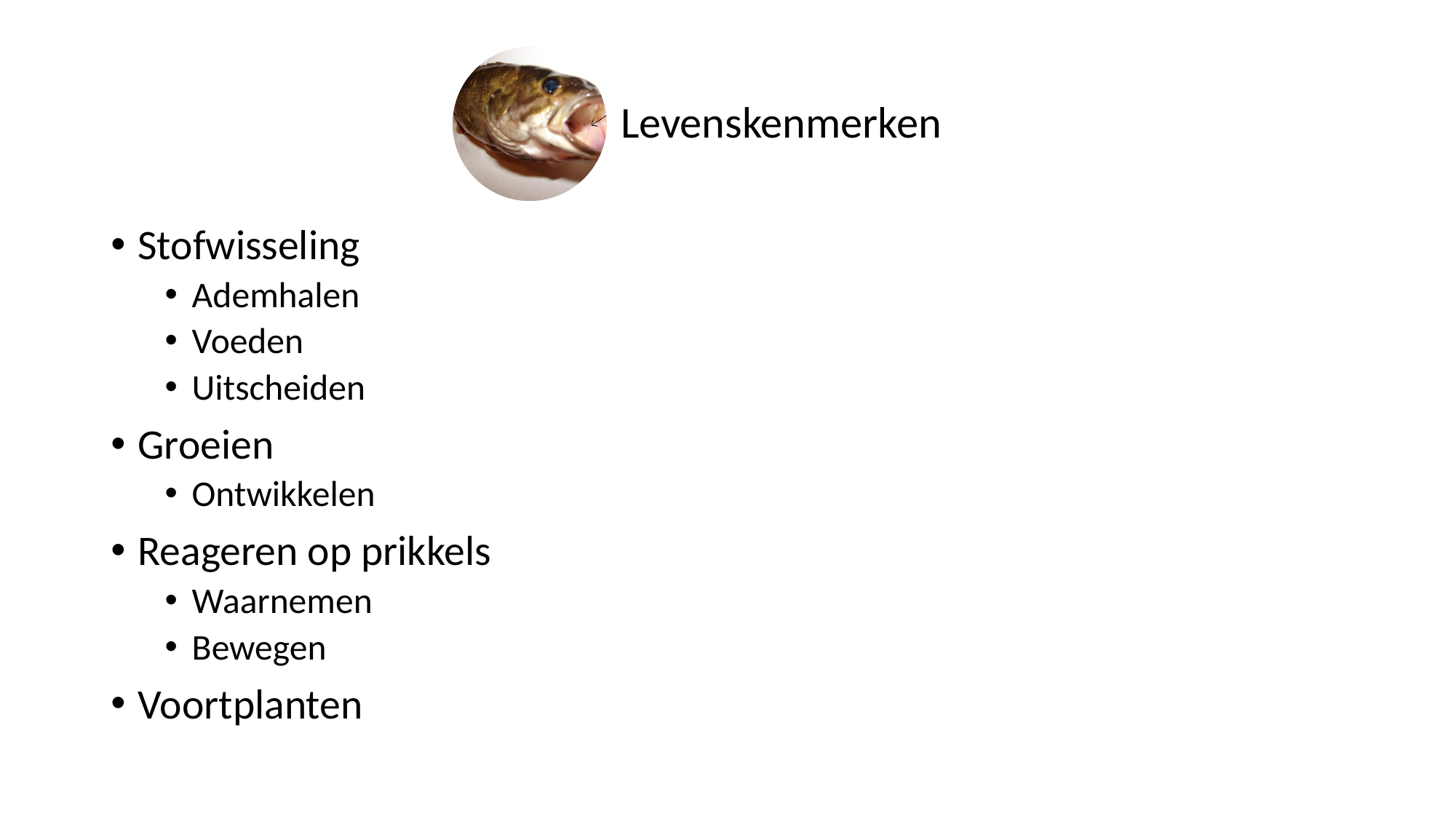

Levenskenmerken
Stofwisseling
Ademhalen
Voeden
Uitscheiden
Groeien
Ontwikkelen
Reageren op prikkels
Waarnemen
Bewegen
Voortplanten